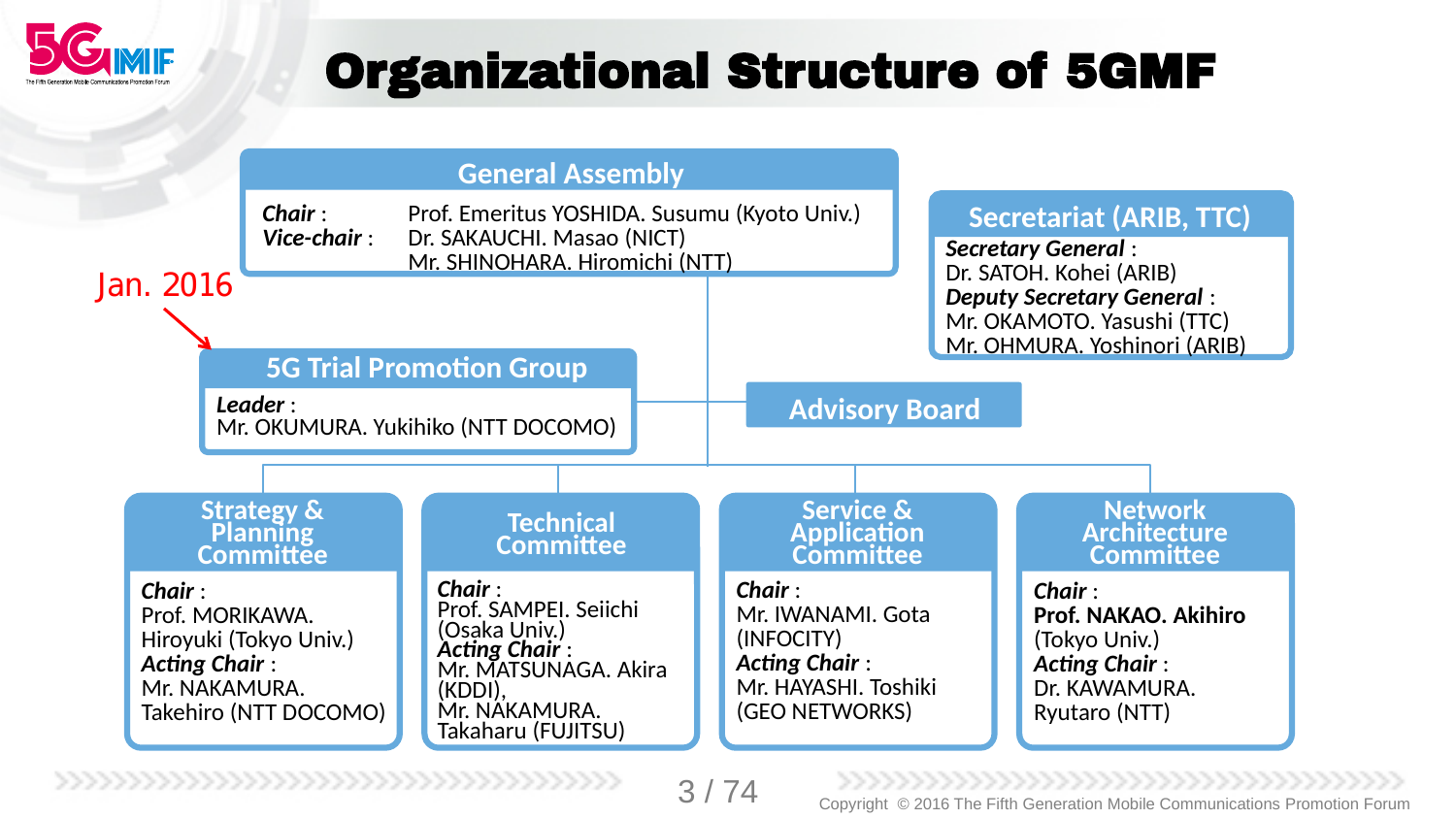

# Organizational Structure of 5GMF
General Assembly

Secretariat (ARIB, TTC)

Secretary General :
Dr. SATOH. Kohei (ARIB)
Deputy Secretary General :
Mr. OKAMOTO. Yasushi (TTC)
Mr. OHMURA. Yoshinori (ARIB)
Chair :	Prof. Emeritus YOSHIDA. Susumu (Kyoto Univ.)
Vice-chair :	Dr. SAKAUCHI. Masao (NICT)
	Mr. SHINOHARA. Hiromichi (NTT)

5G Trial Promotion Group

Leader :
Mr. OKUMURA. Yukihiko (NTT DOCOMO)

Advisory Board

Strategy &
Planning
Committee
Service &
Application
Committee
Network
Architecture
Committee
Technical
Committee
Chair :
Mr. IWANAMI. Gota
(INFOCITY)
Acting Chair :
Mr. HAYASHI. Toshiki
(GEO NETWORKS)
Chair :
Prof. MORIKAWA.
Hiroyuki (Tokyo Univ.)
Acting Chair :
Mr. NAKAMURA.
Takehiro (NTT DOCOMO)
Chair :
Prof. NAKAO. Akihiro
(Tokyo Univ.)
Acting Chair :
Dr. KAWAMURA.
Ryutaro (NTT)
Chair :
Prof. SAMPEI. Seiichi
(Osaka Univ.)
Acting Chair :
Mr. MATSUNAGA. Akira
(KDDI),
Mr. NAKAMURA.
Takaharu (FUJITSU)
Jan. 2016